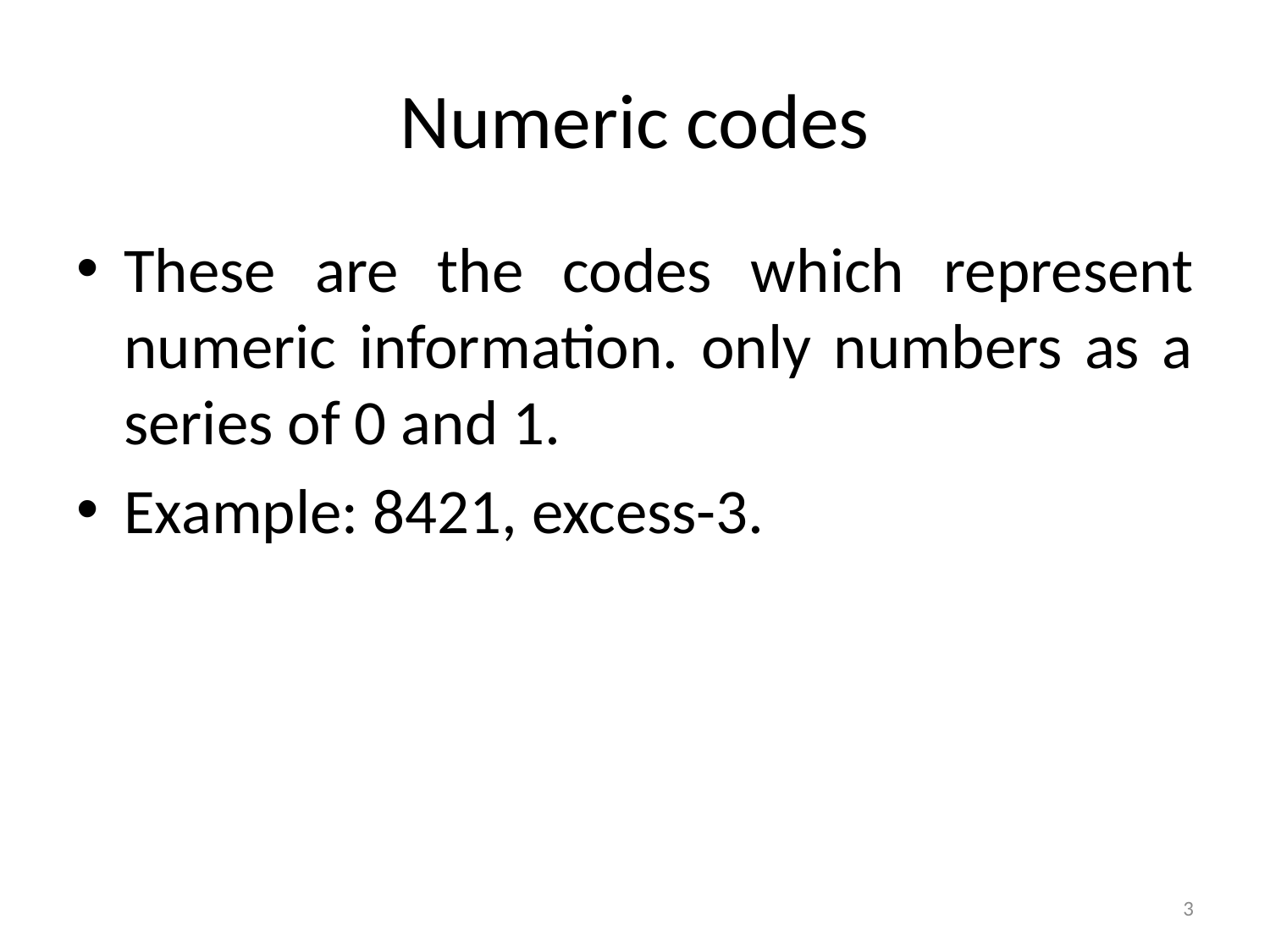

# Numeric codes
These are the codes which represent numeric information. only numbers as a series of 0 and 1.
Example: 8421, excess-3.
3